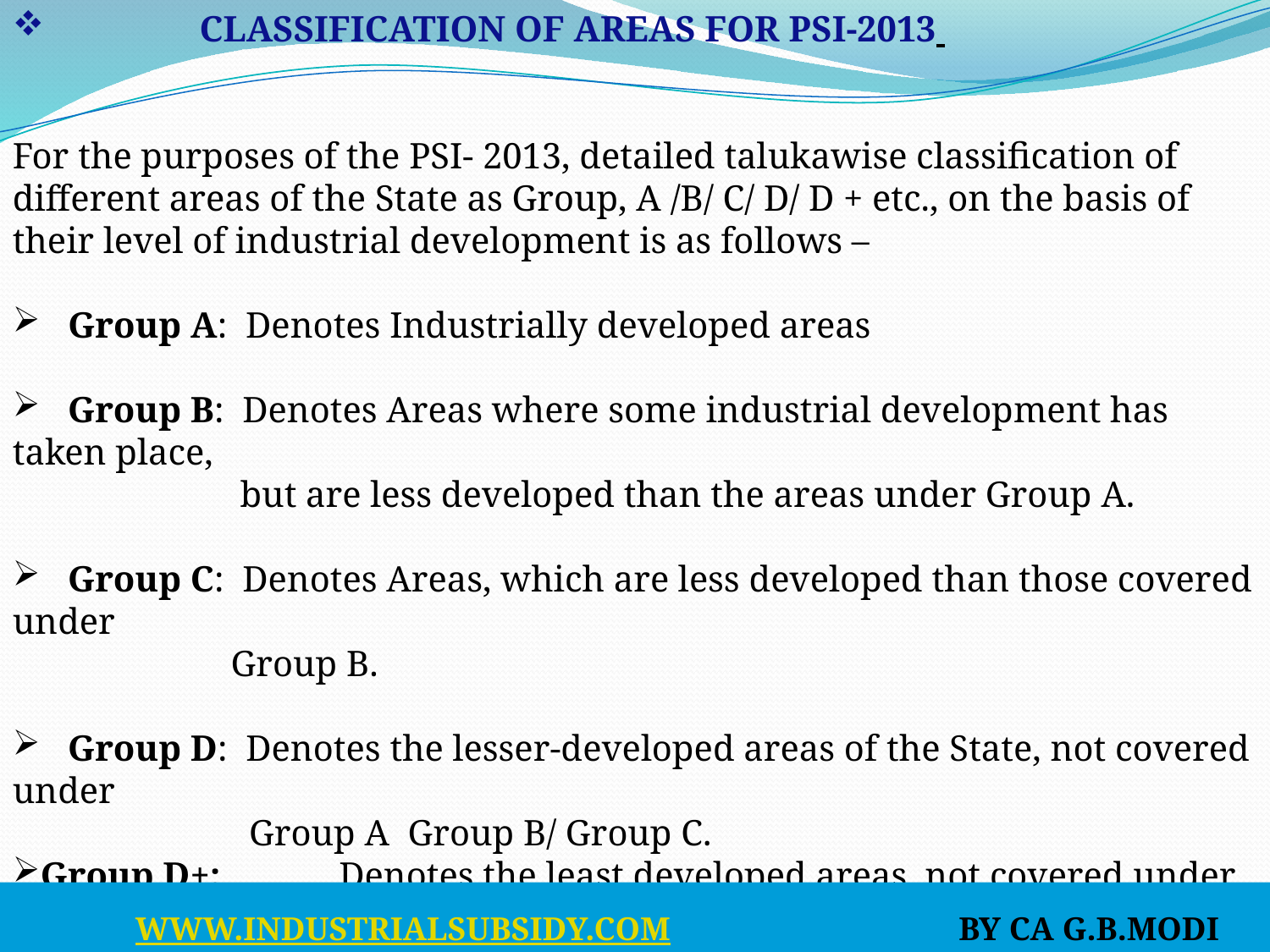

CLASSIFICATION OF AREAS FOR PSI-2013

For the purposes of the PSI- 2013, detailed talukawise classification of different areas of the State as Group, A /B/ C/ D/ D + etc., on the basis of their level of industrial development is as follows –

Group A:  Denotes Industrially developed areas

   Group B:  Denotes Areas where some industrial development has taken place,
                         but are less developed than the areas under Group A.

   Group C:  Denotes Areas, which are less developed than those covered under
                        Group B.

   Group D:  Denotes the lesser-developed areas of the State, not covered under
                          Group A  Group B/ Group C.
Group D+:             Denotes the least developed areas, not covered under Group
                                    A/Group  B/Group C/Group D.

 WWW.INDUSTRIALSUBSIDY.COM                                   BY CA G.B.MODI